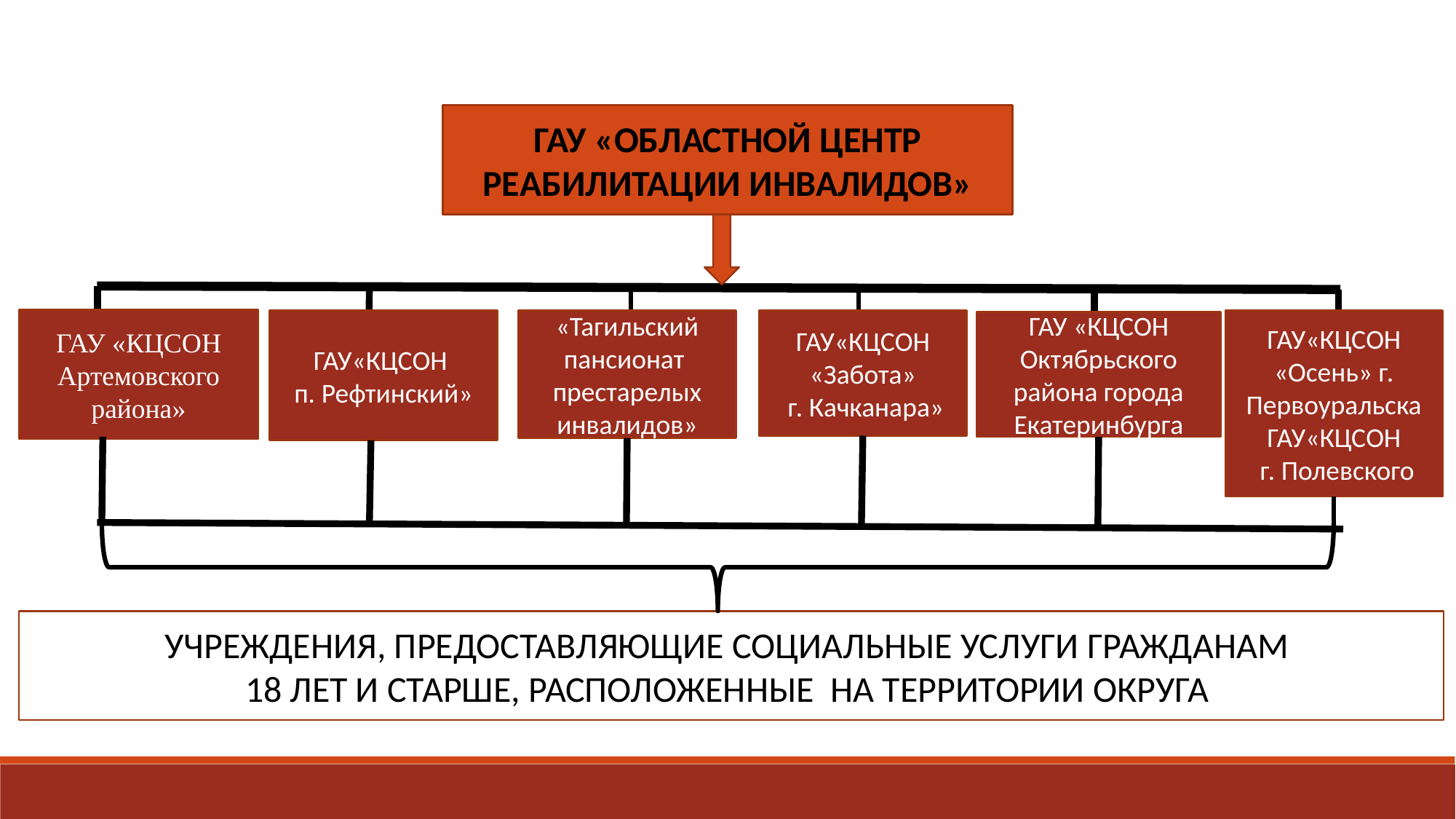

ГАУ «ОБЛАСТНОЙ ЦЕНТР РЕАБИЛИТАЦИИ ИНВАЛИДОВ»

ГАУ «КЦСОН Артемовского района»

ГАУ«КЦСОН «Осень» г. Первоуральска
ГАУ«КЦСОН
 г. Полевского

ГАУ«КЦСОН
п. Рефтинский»
«Тагильский пансионат  престарелых инвалидов»
ГАУ«КЦСОН
«Забота»
 г. Качканара»
ГАУ «КЦСОН Октябрьского района города Екатеринбурга
УЧРЕЖДЕНИЯ, ПРЕДОСТАВЛЯЮЩИЕ СОЦИАЛЬНЫЕ УСЛУГИ ГРАЖДАНАМ
18 ЛЕТ И СТАРШЕ, РАСПОЛОЖЕННЫЕ  НА ТЕРРИТОРИИ ОКРУГА